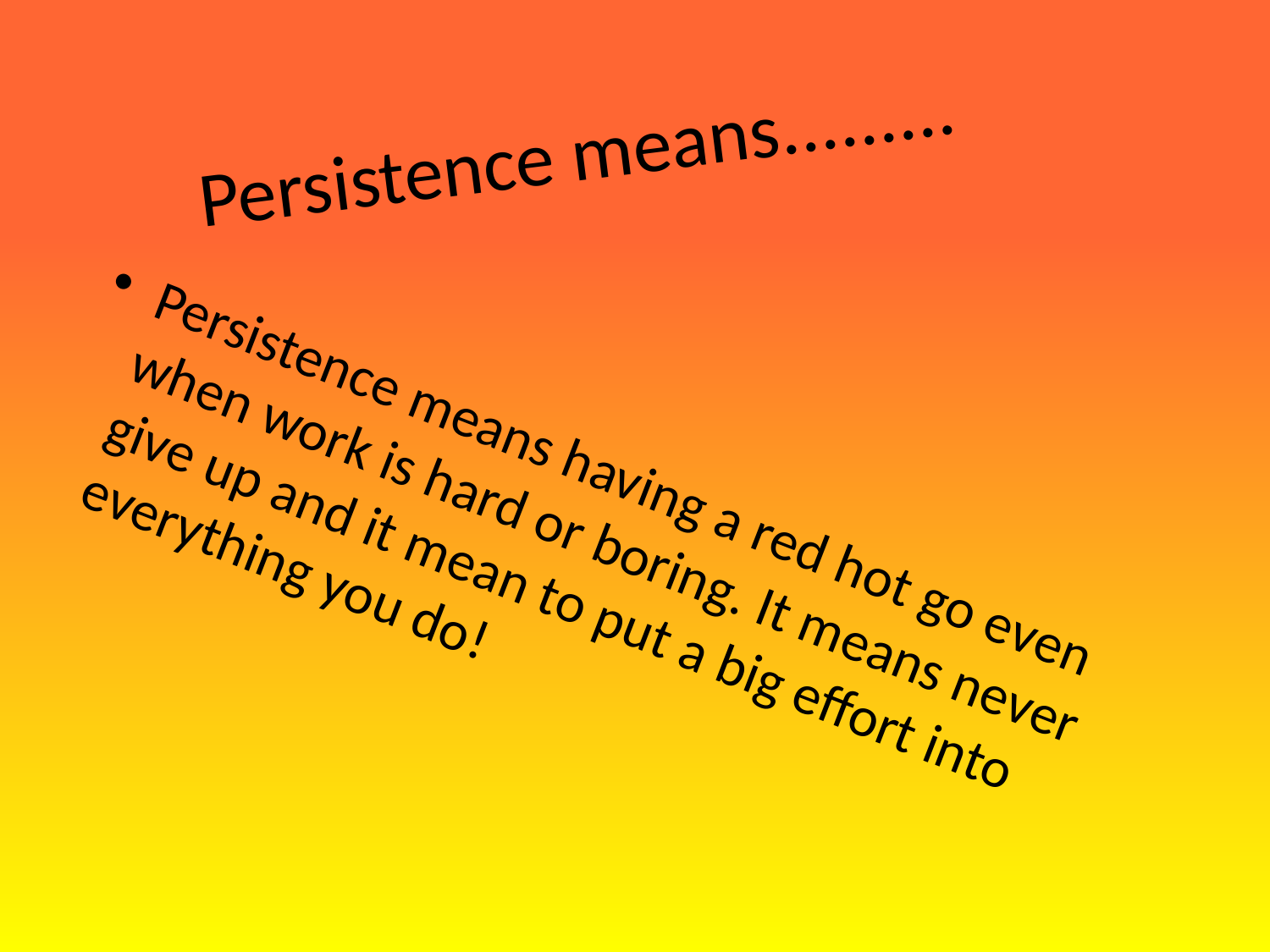

# Persistence means.........
Persistence means having a red hot go even when work is hard or boring. It means never give up and it mean to put a big effort into everything you do!